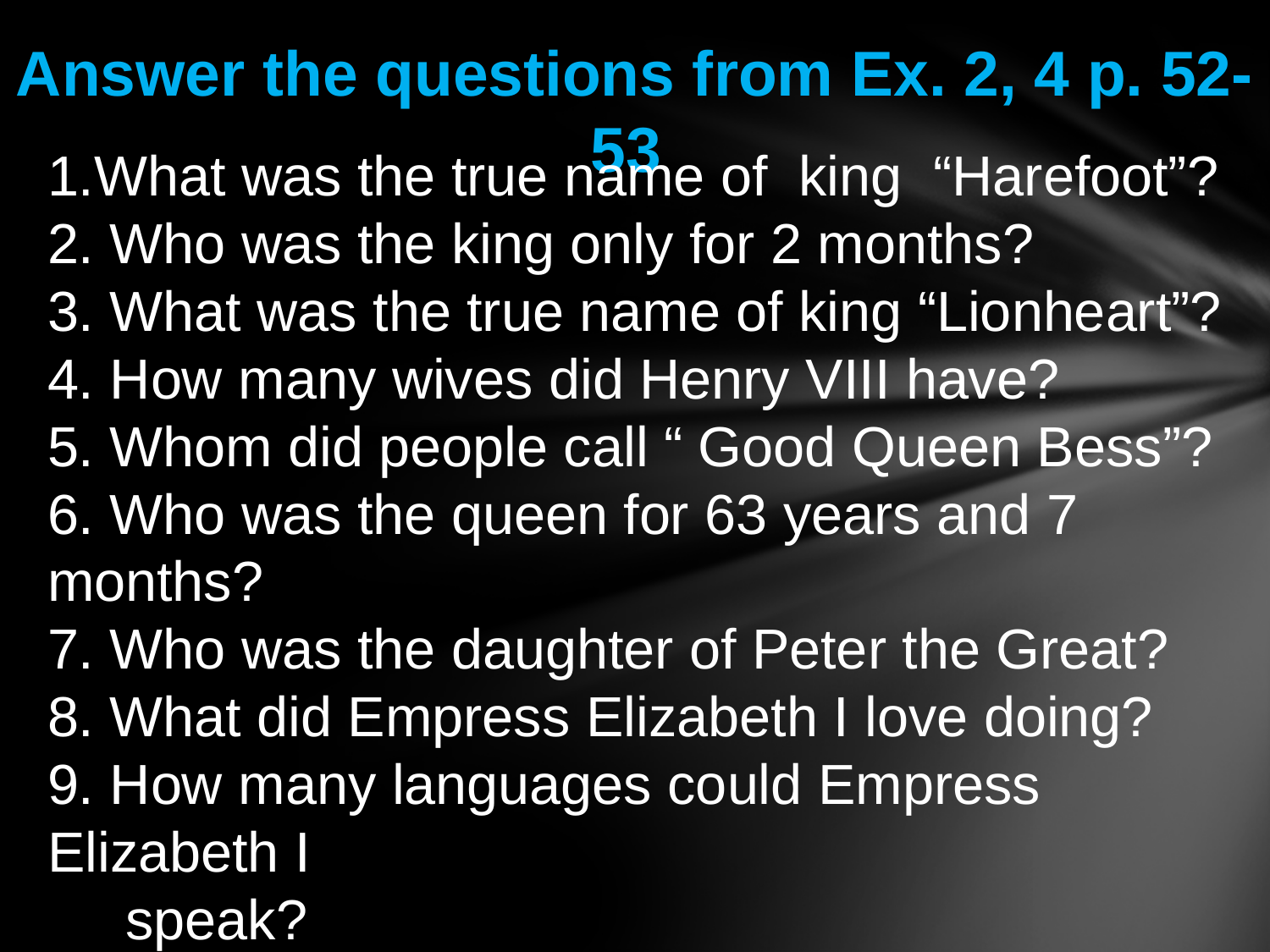

Answer the questions from Ex. 2, 4 p. 52-53
1.What was the true name of  king  “Harefoot”?
2. Who was the king only for 2 months?
3. What was the true name of king “Lionheart”?
4. How many wives did Henry VIII have?
5. Whom did people call “ Good Queen Bess”?
6. Who was the queen for 63 years and 7 months?
7. Who was the daughter of Peter the Great?
8. What did Empress Elizabeth I love doing?
9. How many languages could Empress Elizabeth I
     speak?
10. Whose time on the throne was called “The          Golden Age”?